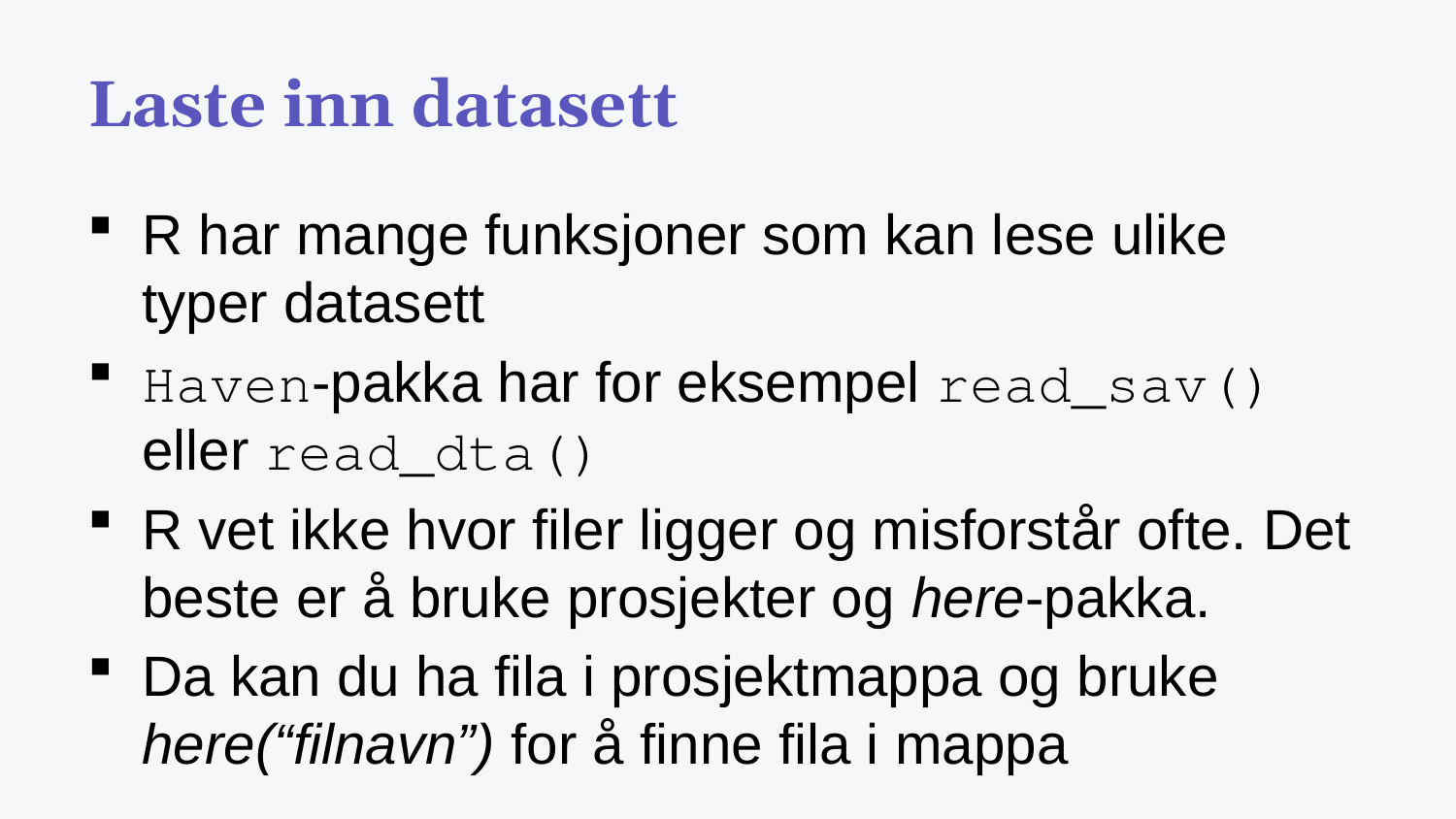

# Laste inn datasett
R har mange funksjoner som kan lese ulike typer datasett
Haven-pakka har for eksempel read_sav() eller read_dta()
R vet ikke hvor filer ligger og misforstår ofte. Det beste er å bruke prosjekter og here-pakka.
Da kan du ha fila i prosjektmappa og bruke here(“filnavn”) for å finne fila i mappa